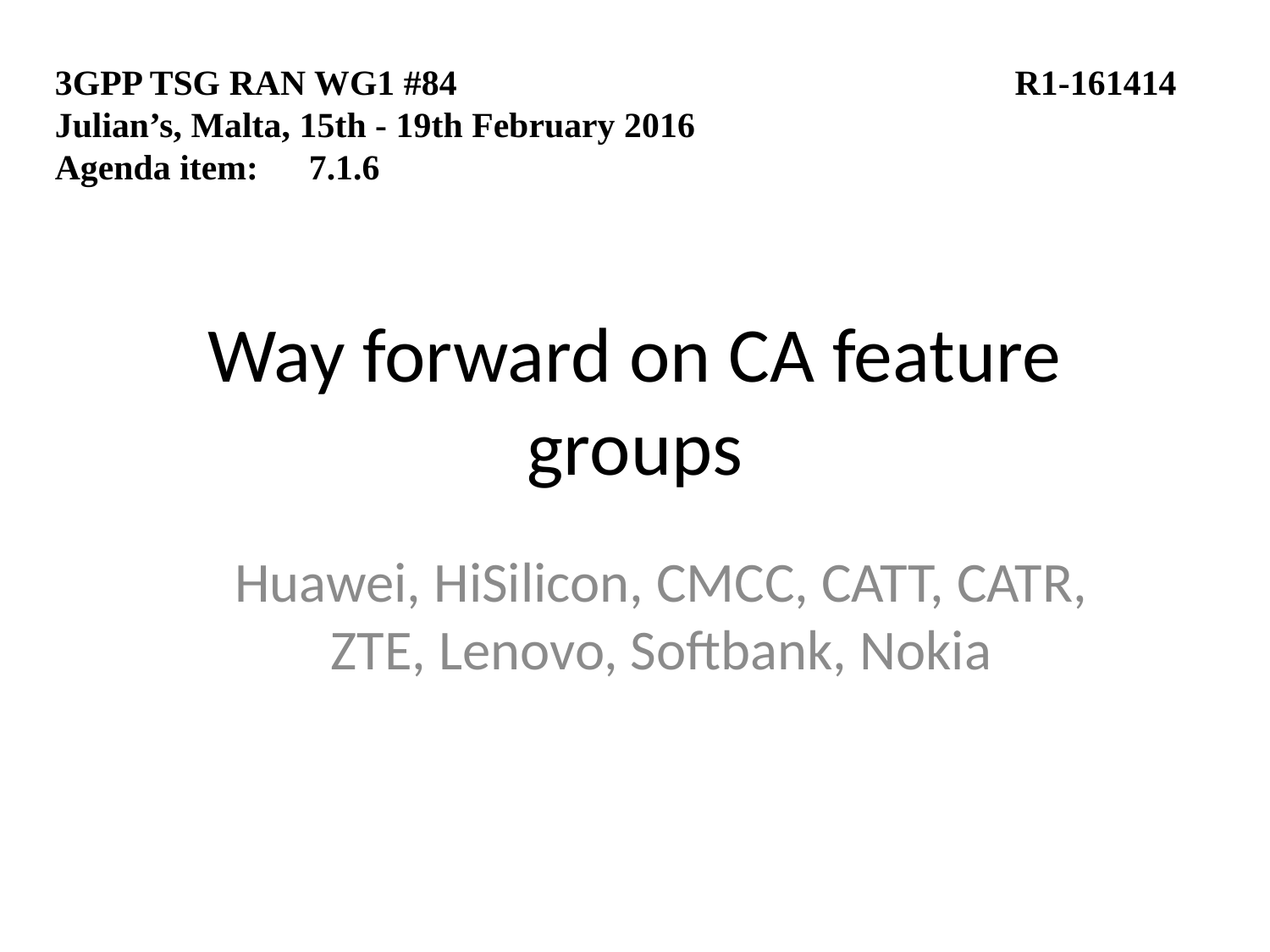

3GPP TSG RAN WG1 #84				        R1-161414 Julian’s, Malta, 15th - 19th February 2016
Agenda item:	7.1.6
# Way forward on CA feature groups
Huawei, HiSilicon, CMCC, CATT, CATR, ZTE, Lenovo, Softbank, Nokia